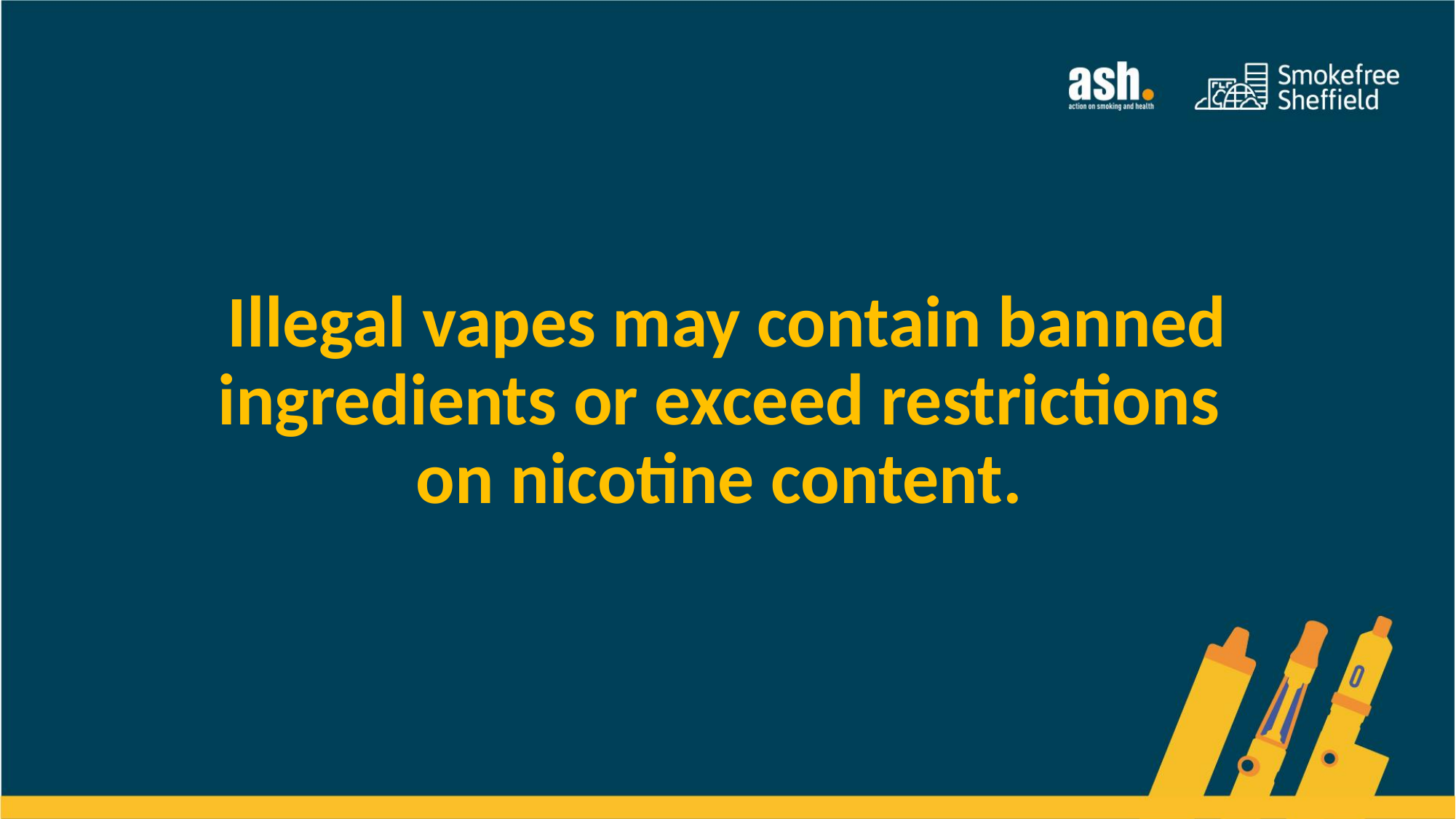

Illegal vapes may contain banned ingredients or exceed restrictions
on nicotine content.